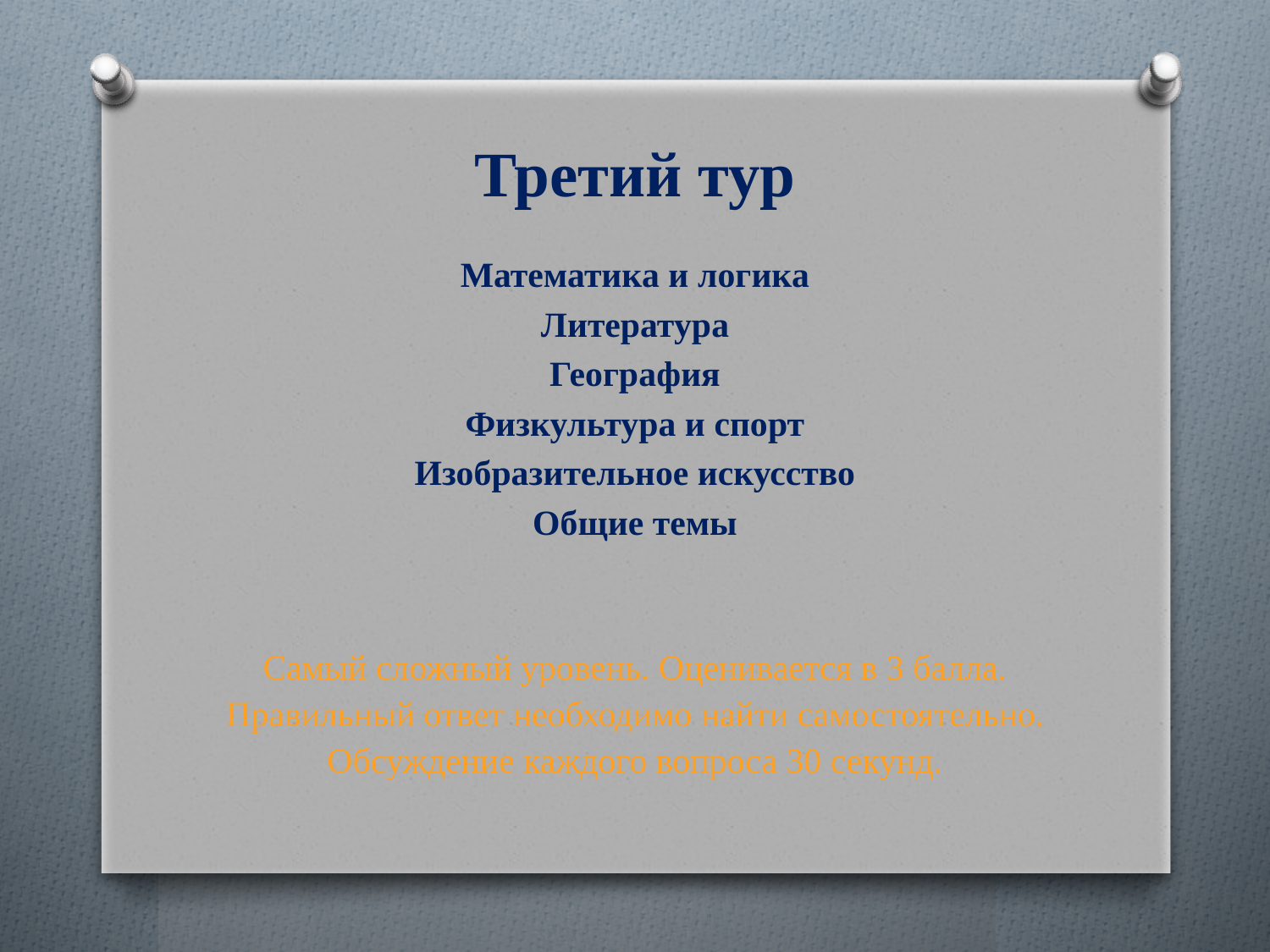

# Третий тур
Математика и логика
Литература
География
Физкультура и спорт
Изобразительное искусство
Общие темы

Самый сложный уровень. Оценивается в 3 балла. Правильный ответ необходимо найти самостоятельно.
Обсуждение каждого вопроса 30 секунд.